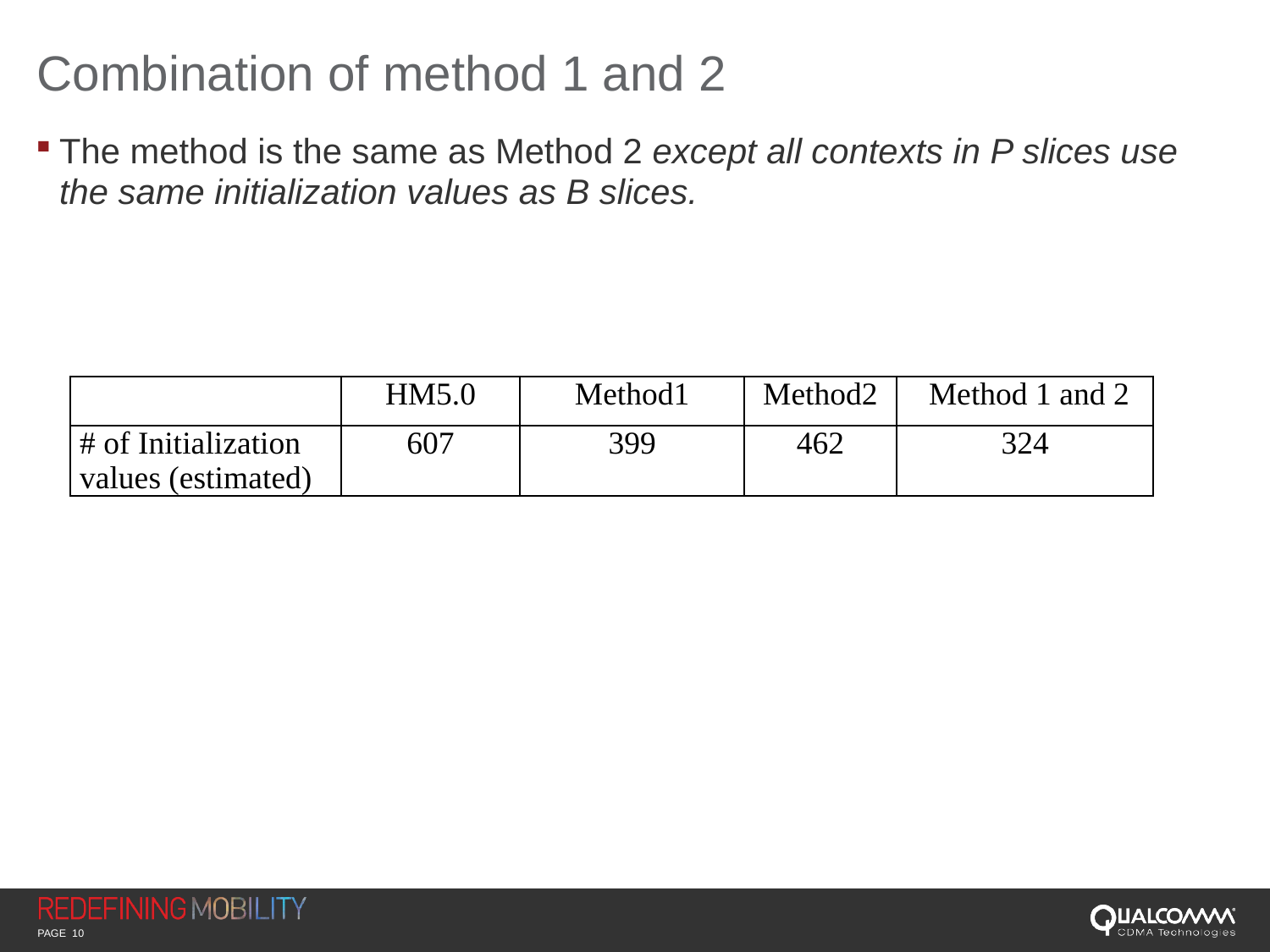

# Combination of method 1 and 2
The method is the same as Method 2 except all contexts in P slices use the same initialization values as B slices.

|  | HM5.0 | Method1 | Method2 | Method 1 and 2 |
| --- | --- | --- | --- | --- |
| # of Initialization values (estimated) | 607 | 399 | 462 | 324 |